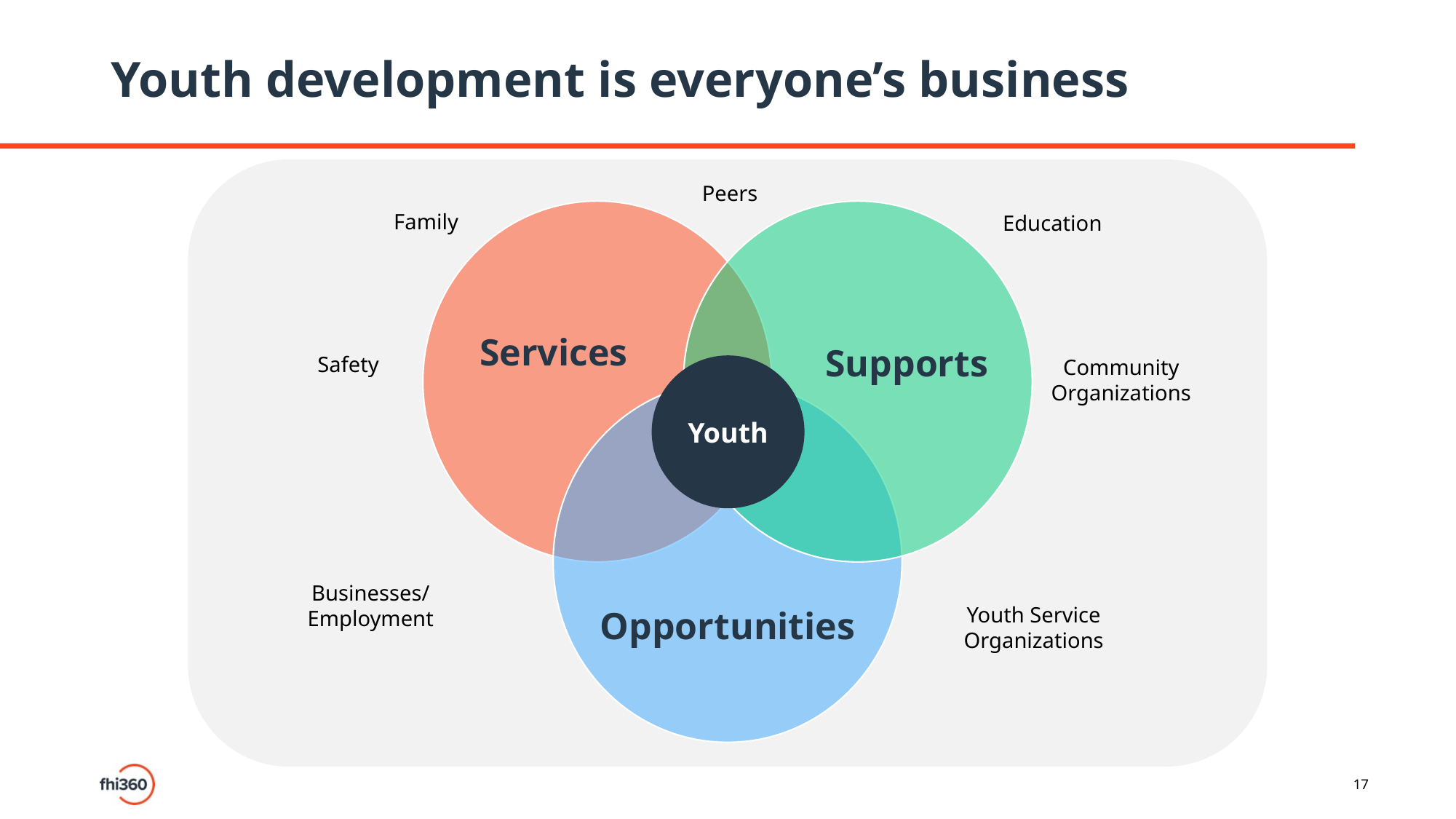

# Youth development is everyone’s business

Peers
Services
Supports
Opportunities
Family
Education
Safety
Community Organizations
Youth
Businesses/ Employment
Youth Service Organizations